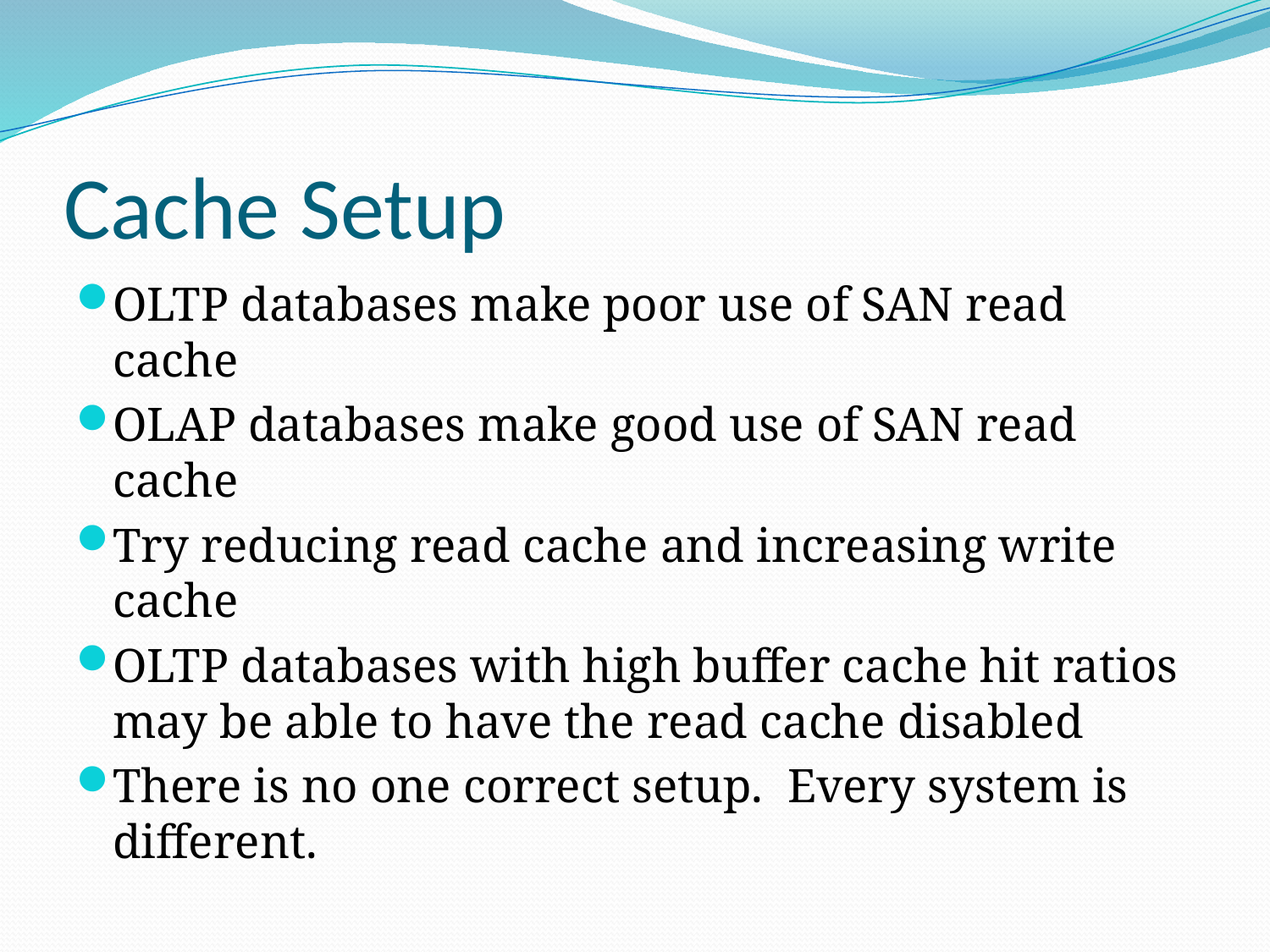

# Cache Setup
OLTP databases make poor use of SAN read cache
OLAP databases make good use of SAN read cache
Try reducing read cache and increasing write cache
OLTP databases with high buffer cache hit ratios may be able to have the read cache disabled
There is no one correct setup.  Every system is different.